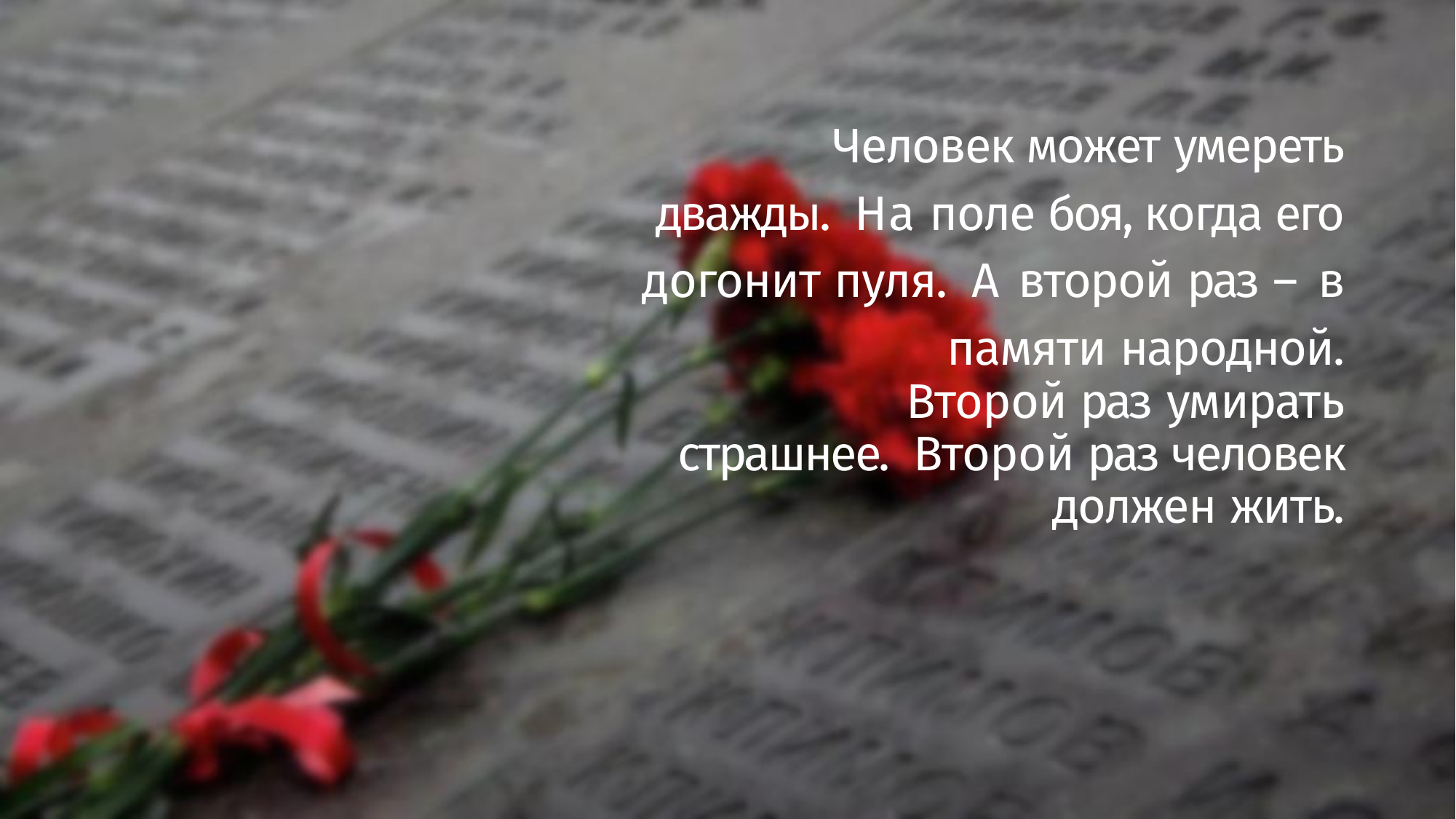

# Человек может умереть дважды.  На поле боя, когда его догонит пуля.  А второй раз – в памяти народной.
Второй раз умирать страшнее.  Второй раз человек должен жить.